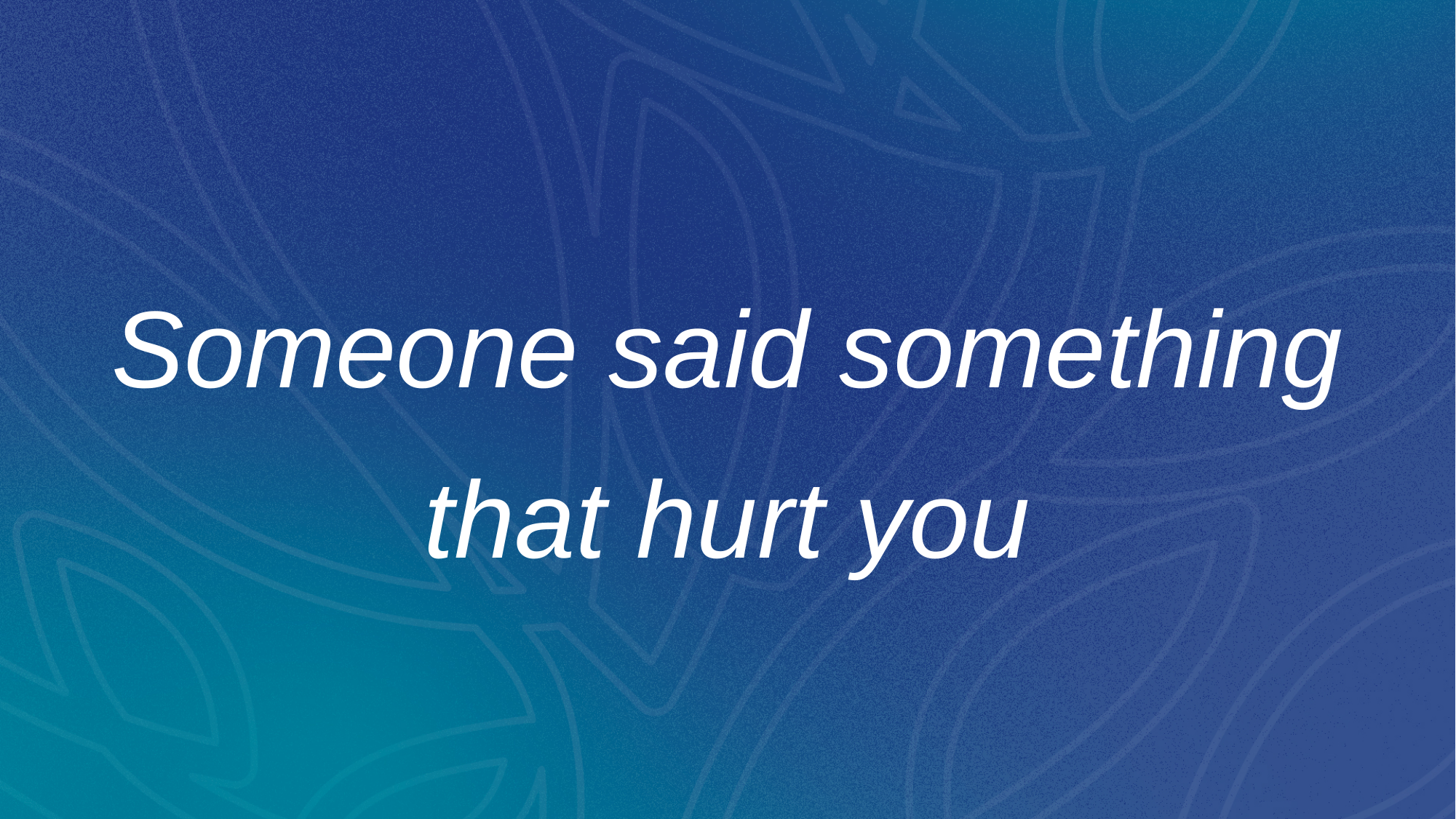

# Someone said something that hurt you